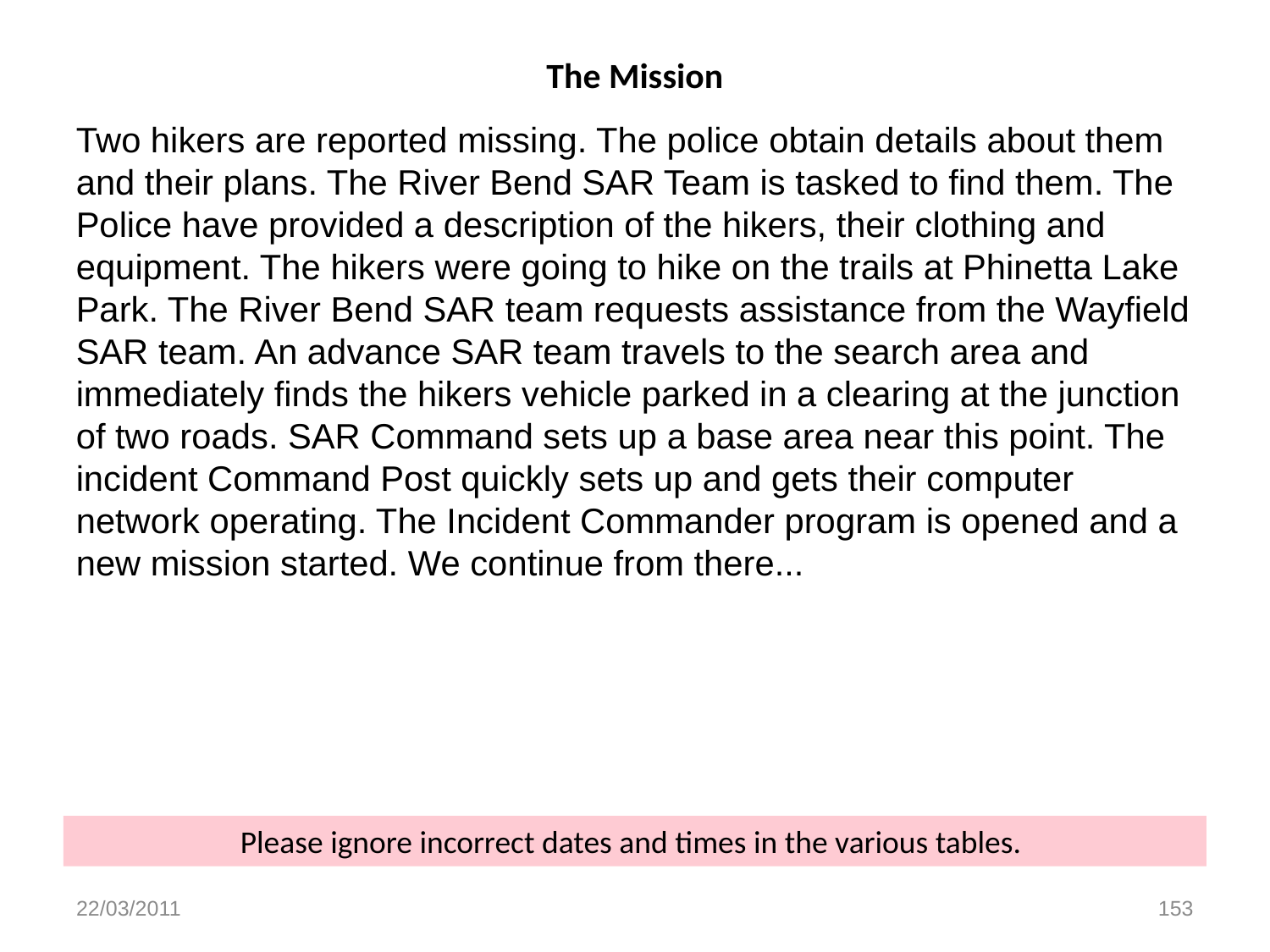

# The Mission
Two hikers are reported missing. The police obtain details about them and their plans. The River Bend SAR Team is tasked to find them. The Police have provided a description of the hikers, their clothing and equipment. The hikers were going to hike on the trails at Phinetta Lake Park. The River Bend SAR team requests assistance from the Wayfield SAR team. An advance SAR team travels to the search area and immediately finds the hikers vehicle parked in a clearing at the junction of two roads. SAR Command sets up a base area near this point. The incident Command Post quickly sets up and gets their computer network operating. The Incident Commander program is opened and a new mission started. We continue from there...
Please ignore incorrect dates and times in the various tables.
22/03/2011
153